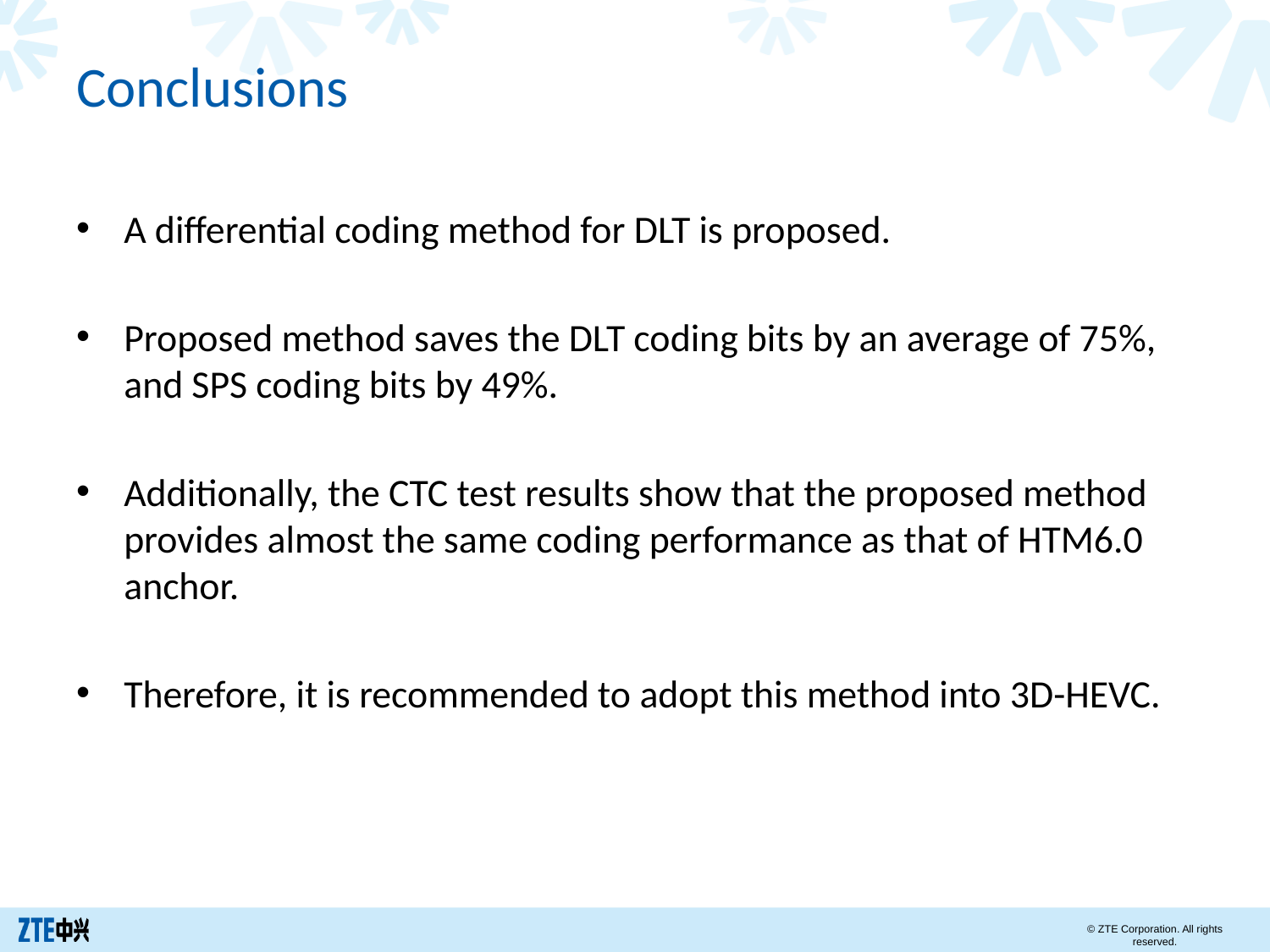

# Conclusions
A differential coding method for DLT is proposed.

Proposed method saves the DLT coding bits by an average of 75%, and SPS coding bits by 49%.

Additionally, the CTC test results show that the proposed method provides almost the same coding performance as that of HTM6.0 anchor.

Therefore, it is recommended to adopt this method into 3D-HEVC.